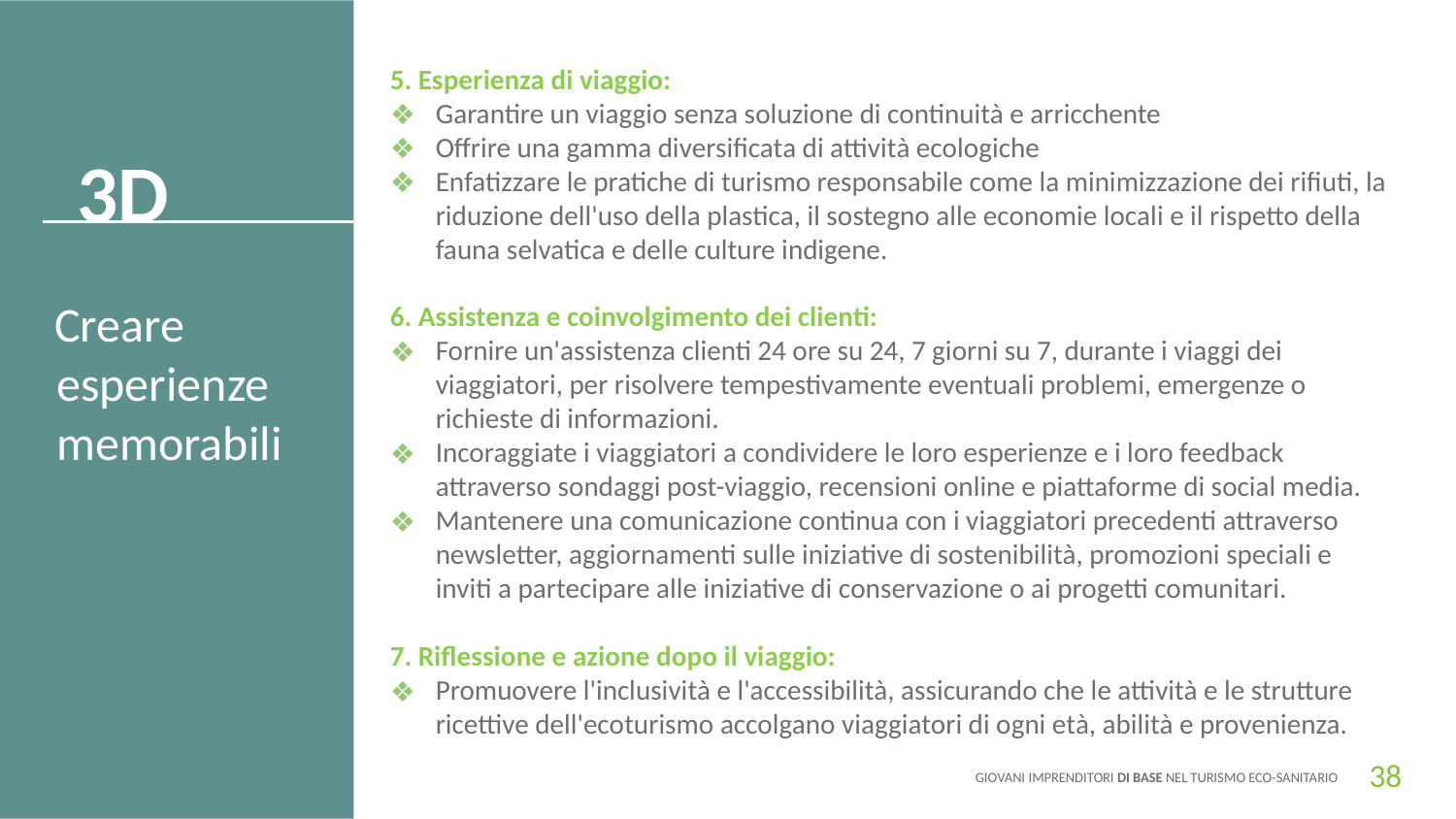

5. Esperienza di viaggio:
Garantire un viaggio senza soluzione di continuità e arricchente
Offrire una gamma diversificata di attività ecologiche
Enfatizzare le pratiche di turismo responsabile come la minimizzazione dei rifiuti, la riduzione dell'uso della plastica, il sostegno alle economie locali e il rispetto della fauna selvatica e delle culture indigene.

6. Assistenza e coinvolgimento dei clienti:
Fornire un'assistenza clienti 24 ore su 24, 7 giorni su 7, durante i viaggi dei viaggiatori, per risolvere tempestivamente eventuali problemi, emergenze o richieste di informazioni.
Incoraggiate i viaggiatori a condividere le loro esperienze e i loro feedback attraverso sondaggi post-viaggio, recensioni online e piattaforme di social media.
Mantenere una comunicazione continua con i viaggiatori precedenti attraverso newsletter, aggiornamenti sulle iniziative di sostenibilità, promozioni speciali e inviti a partecipare alle iniziative di conservazione o ai progetti comunitari.

7. Riflessione e azione dopo il viaggio:
Promuovere l'inclusività e l'accessibilità, assicurando che le attività e le strutture ricettive dell'ecoturismo accolgano viaggiatori di ogni età, abilità e provenienza.

3D
Creare esperienze memorabili

38